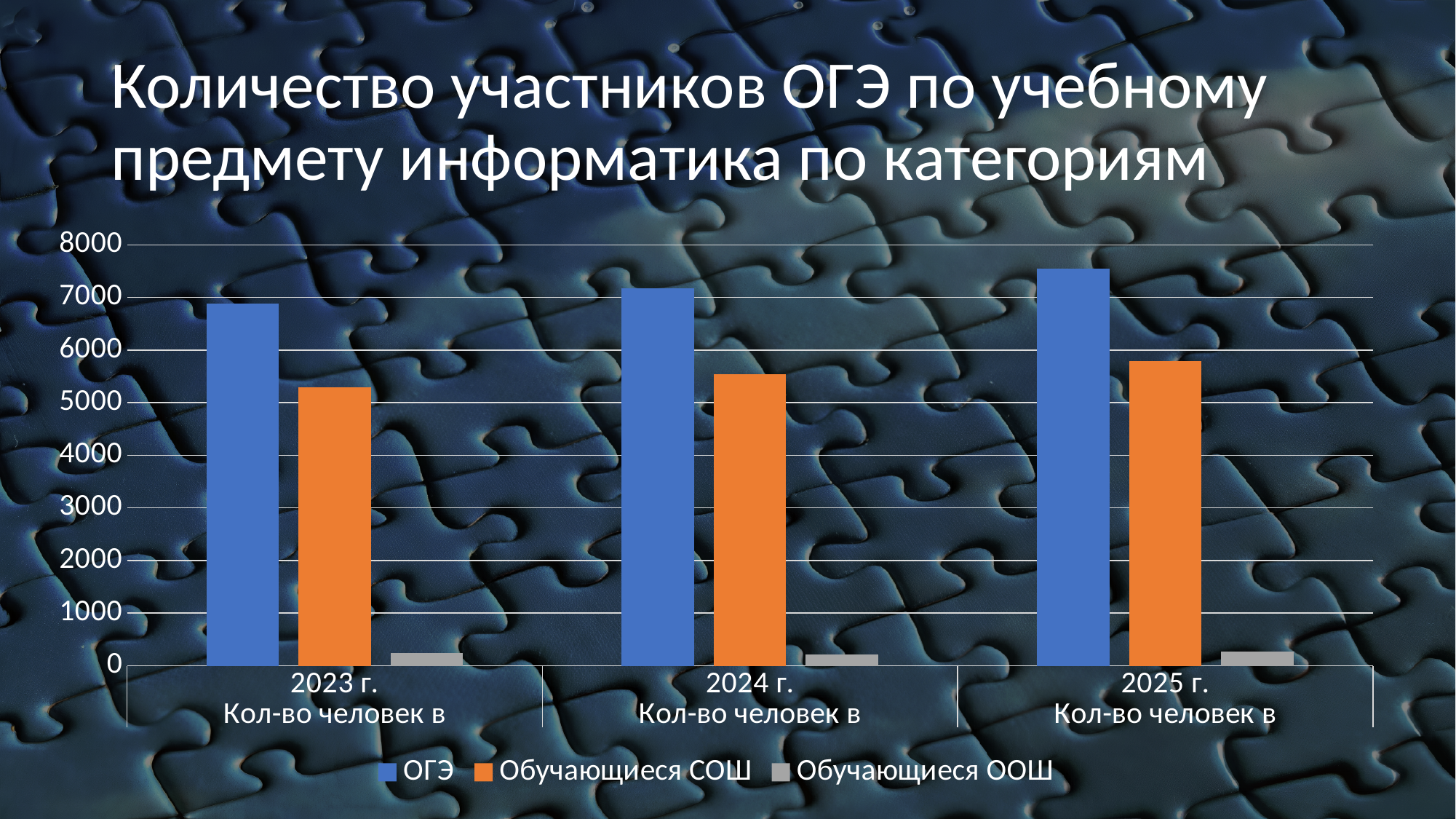

# Количество участников ОГЭ по учебному предмету информатика по категориям

### Chart

| Category | ОГЭ | Обучающиеся СОШ | Обучающиеся ООШ |
|---|---|---|---|
| 2023 г. | 6887.0 | 5291.0 | 240.0 |
| 2024 г. | 7178.0 | 5548.0 | 212.0 |
| 2025 г. | 7551.0 | 5793.0 | 270.0 |